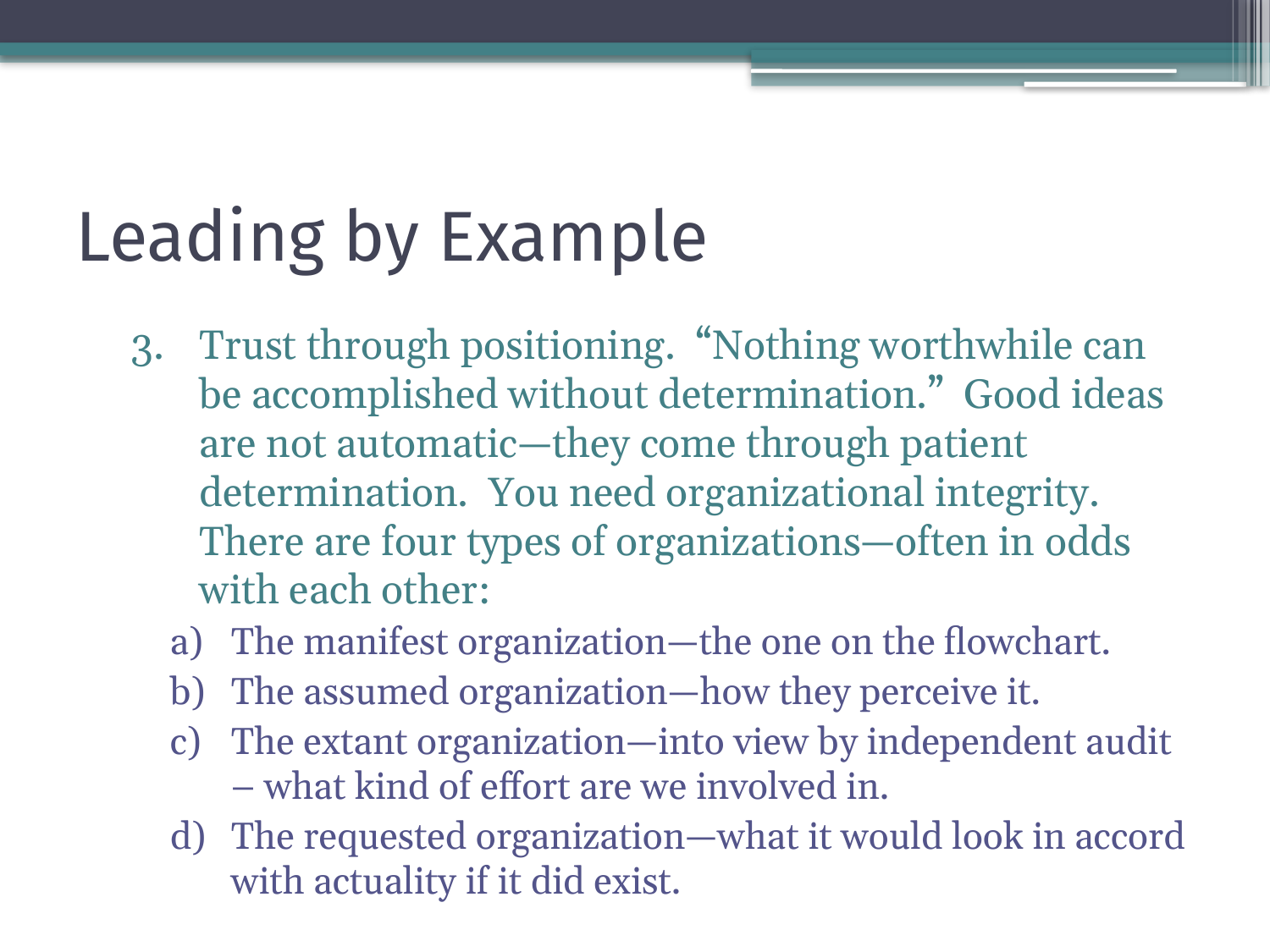

# Leading by Example
Trust through positioning.  “Nothing worthwhile can be accomplished without determination.”  Good ideas are not automatic—they come through patient determination.  You need organizational integrity.  There are four types of organizations—often in odds with each other:
The manifest organization—the one on the flowchart.
The assumed organization—how they perceive it.
The extant organization—into view by independent audit – what kind of effort are we involved in.
The requested organization—what it would look in accord with actuality if it did exist.